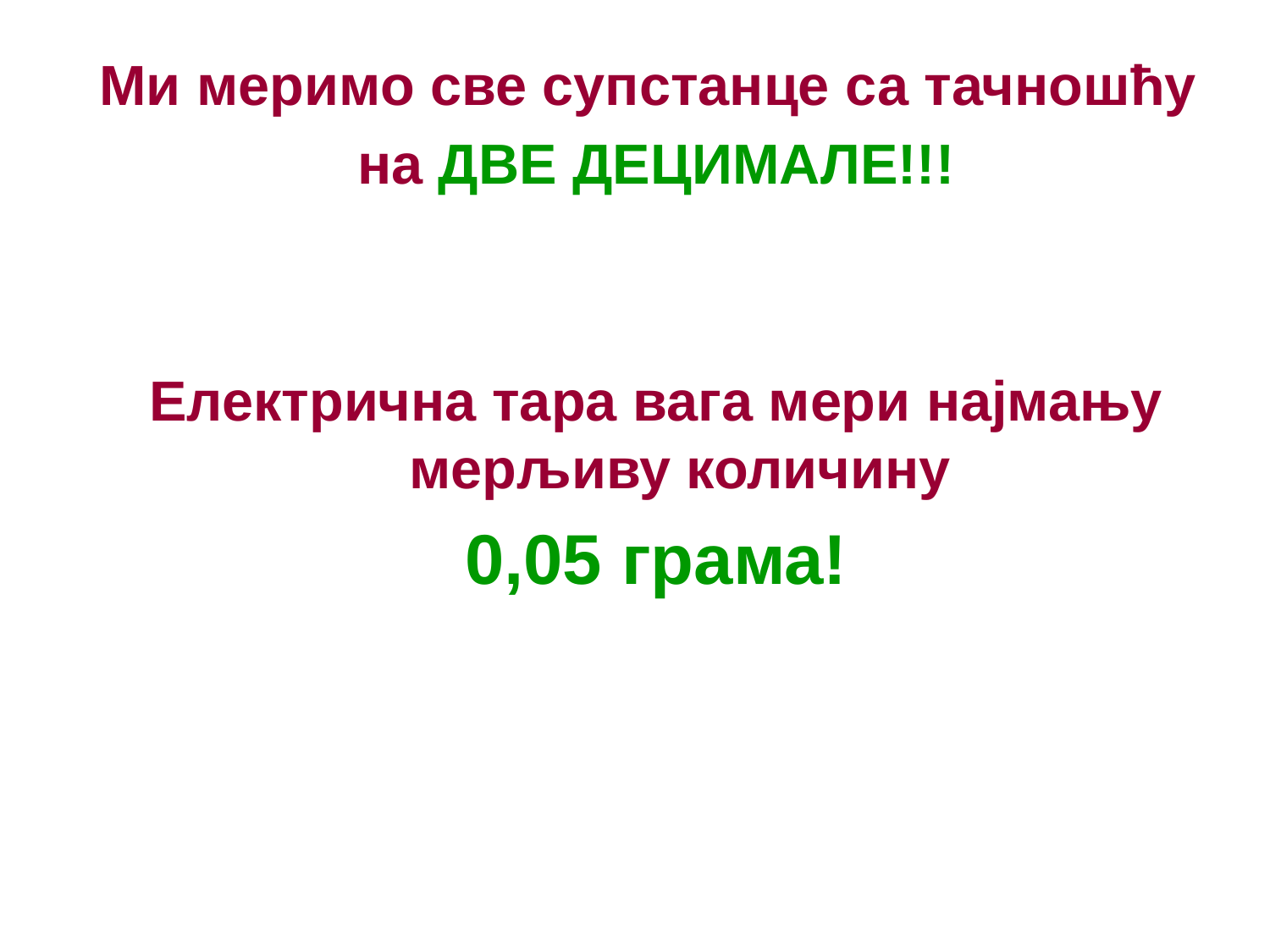

Ми меримо све супстанце са тачношћу
на ДВЕ ДЕЦИМАЛЕ!!!

Електрична тара вага мери најмању мерљиву количину
0,05 грама!